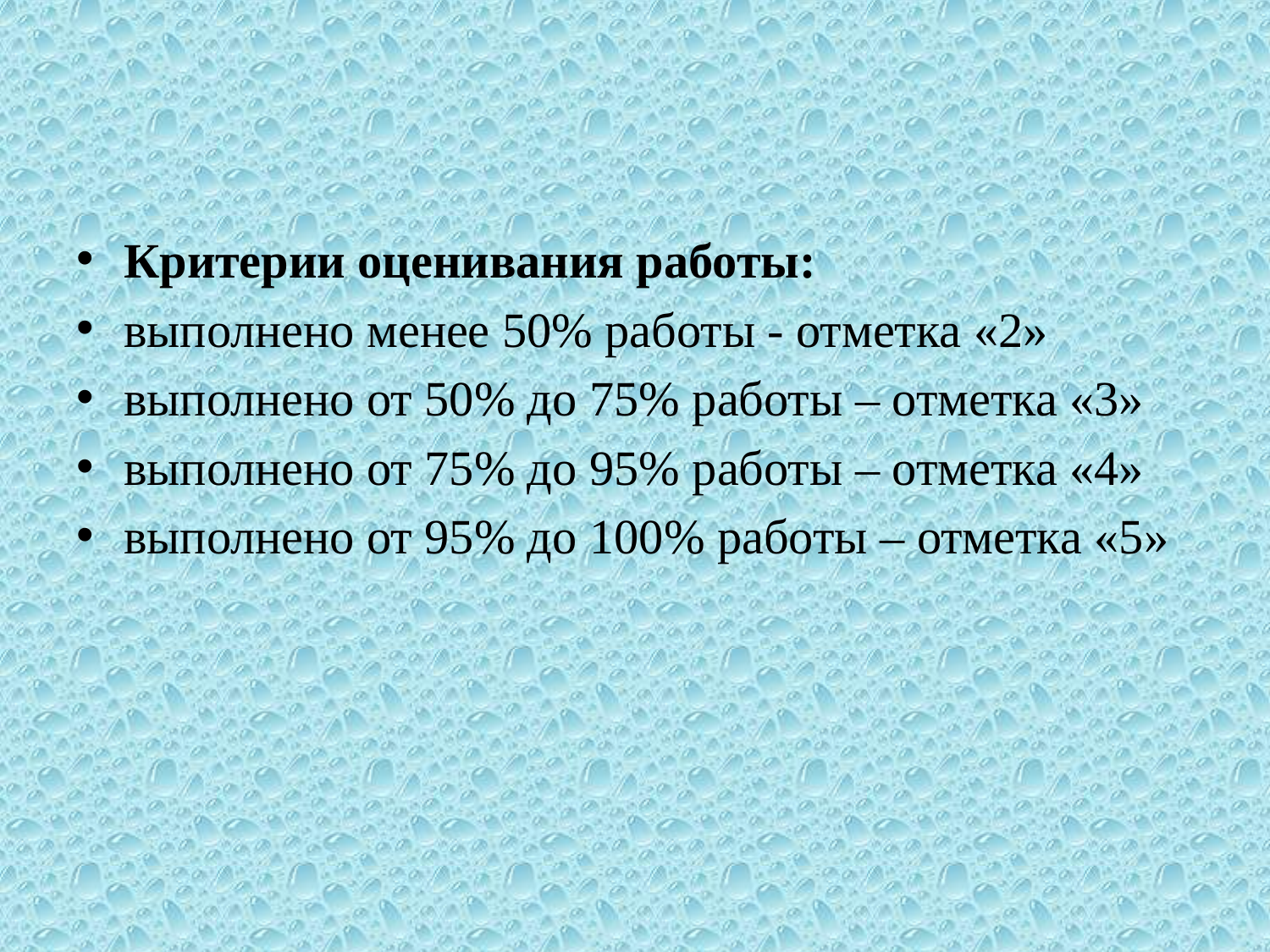

#
Критерии оценивания работы:
выполнено менее 50% работы - отметка «2»
выполнено от 50% до 75% работы – отметка «3»
выполнено от 75% до 95% работы – отметка «4»
выполнено от 95% до 100% работы – отметка «5»